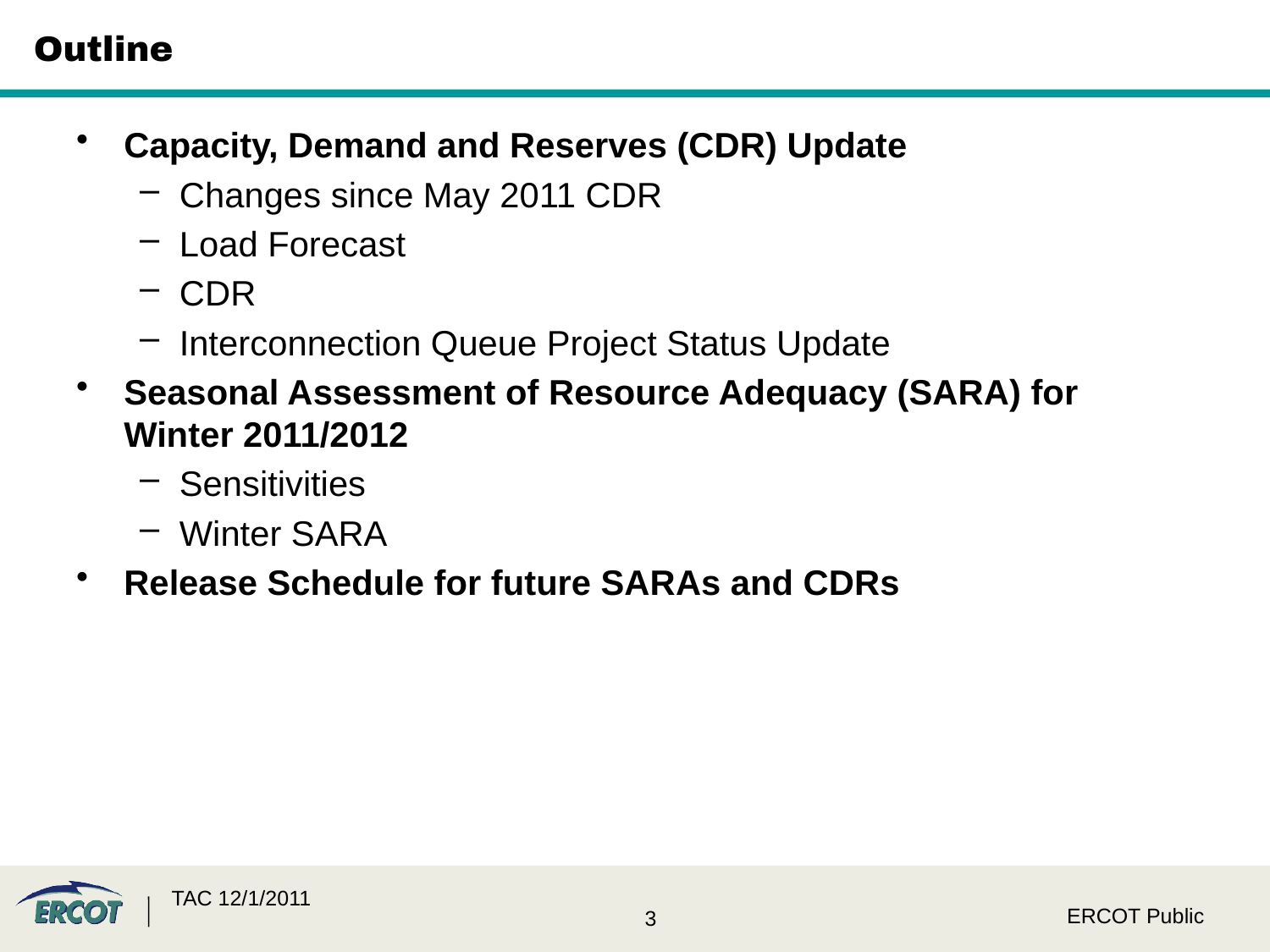

# Outline
Capacity, Demand and Reserves (CDR) Update
Changes since May 2011 CDR
Load Forecast
CDR
Interconnection Queue Project Status Update
Seasonal Assessment of Resource Adequacy (SARA) for Winter 2011/2012
Sensitivities
Winter SARA
Release Schedule for future SARAs and CDRs

TAC 12/1/2011
ERCOT Public